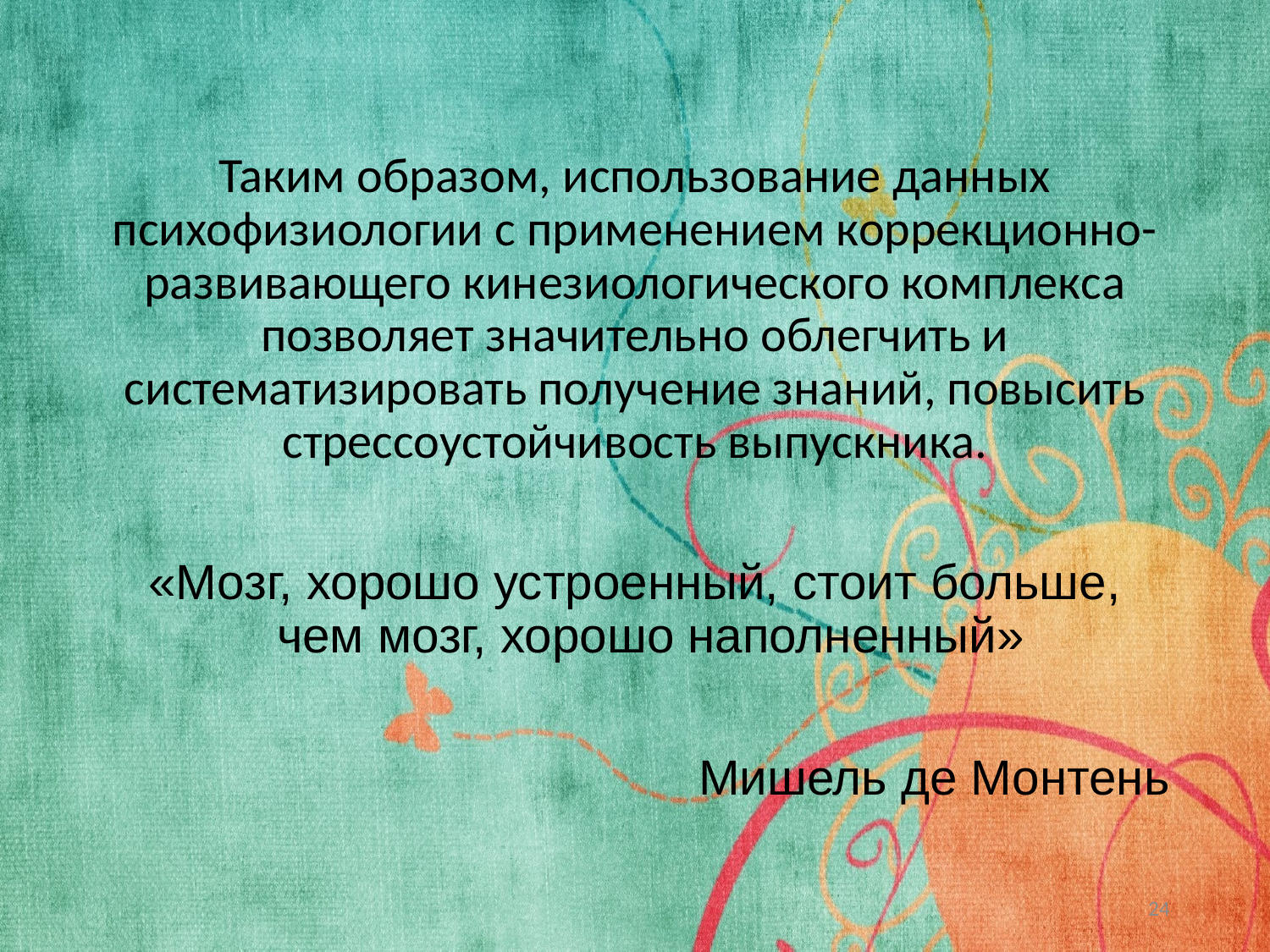

#
Таким образом, использование данных психофизиологии с применением коррекционно-развивающего кинезиологического комплекса позволяет значительно облегчить и систематизировать получение знаний, повысить стрессоустойчивость выпускника.

«Мозг, хорошо устроенный, стоит больше, чем мозг, хорошо наполненный»

Мишель де Монтень

24